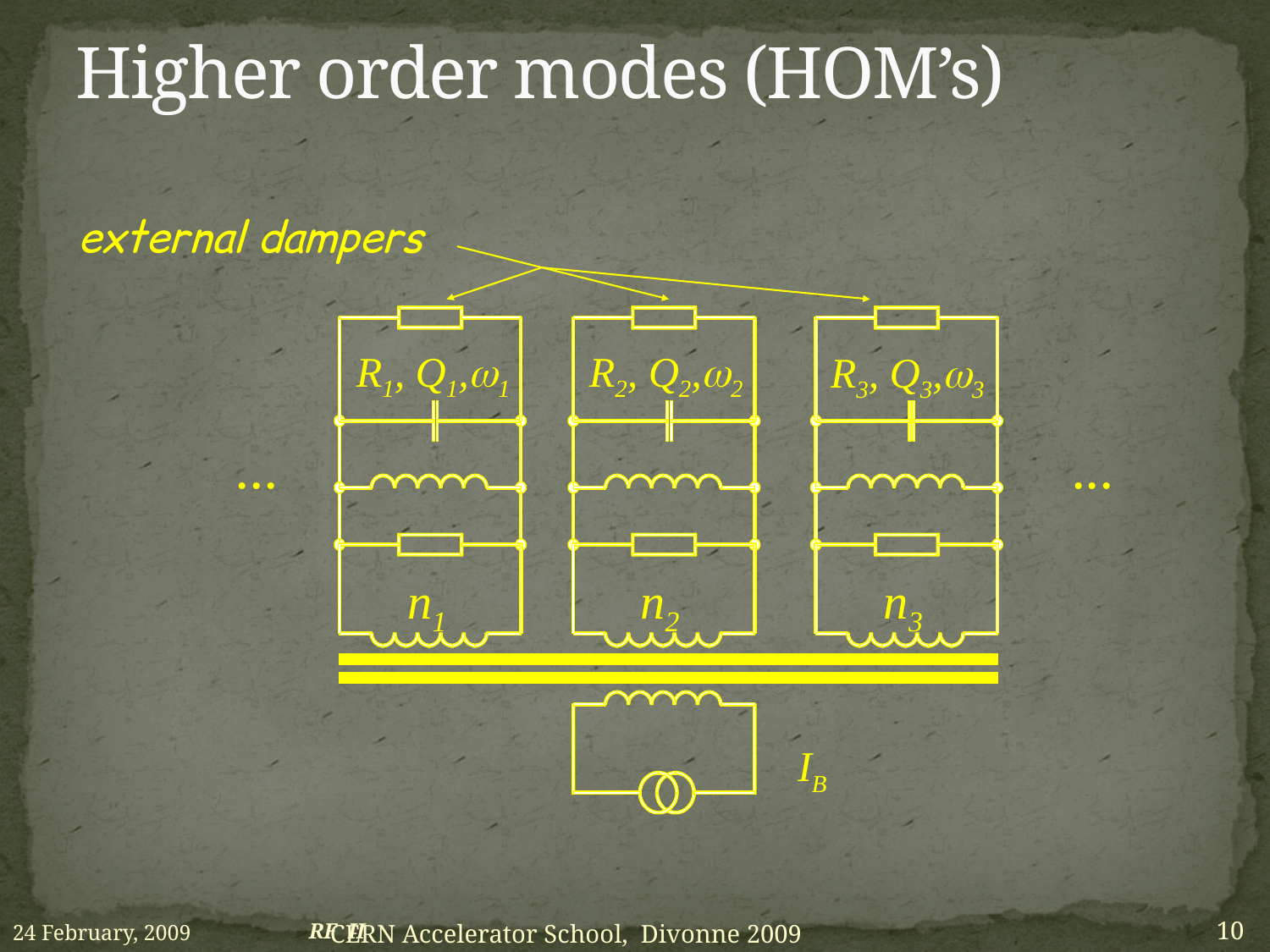

# Higher order modes (HOM’s)
external dampers

R1, Q1,ω1
R2, Q2,ω2
R3, Q3,ω3

...
...

n1
n2
n3

IB

24 February, 2009
RF  II
10